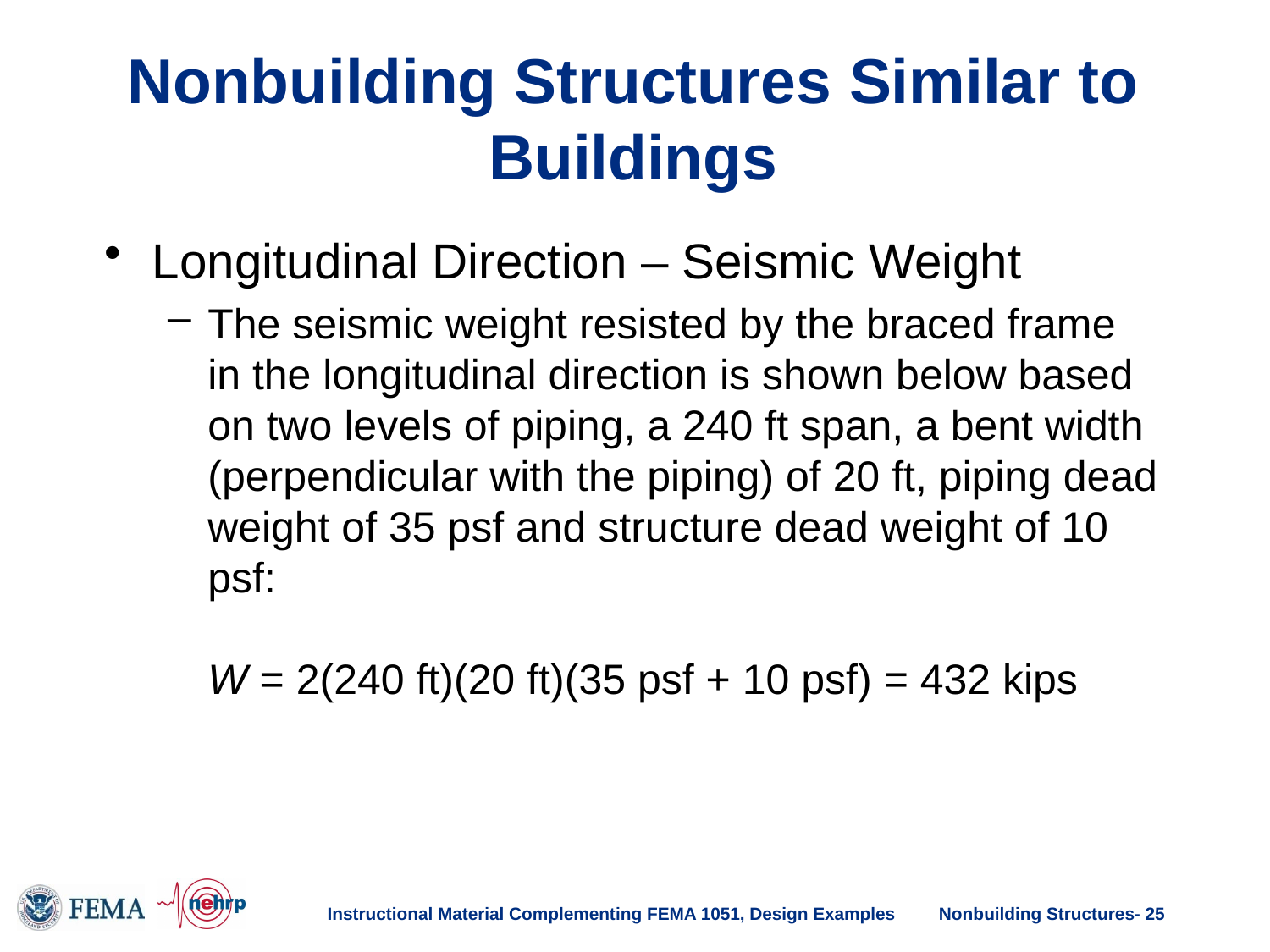

# Nonbuilding Structures Similar to Buildings
Longitudinal Direction – Seismic Weight
The seismic weight resisted by the braced frame in the longitudinal direction is shown below based on two levels of piping, a 240 ft span, a bent width (perpendicular with the piping) of 20 ft, piping dead weight of 35 psf and structure dead weight of 10 psf:
W = 2(240 ft)(20 ft)(35 psf + 10 psf) = 432 kips
Instructional Material Complementing FEMA 1051, Design Examples
Nonbuilding Structures- 25